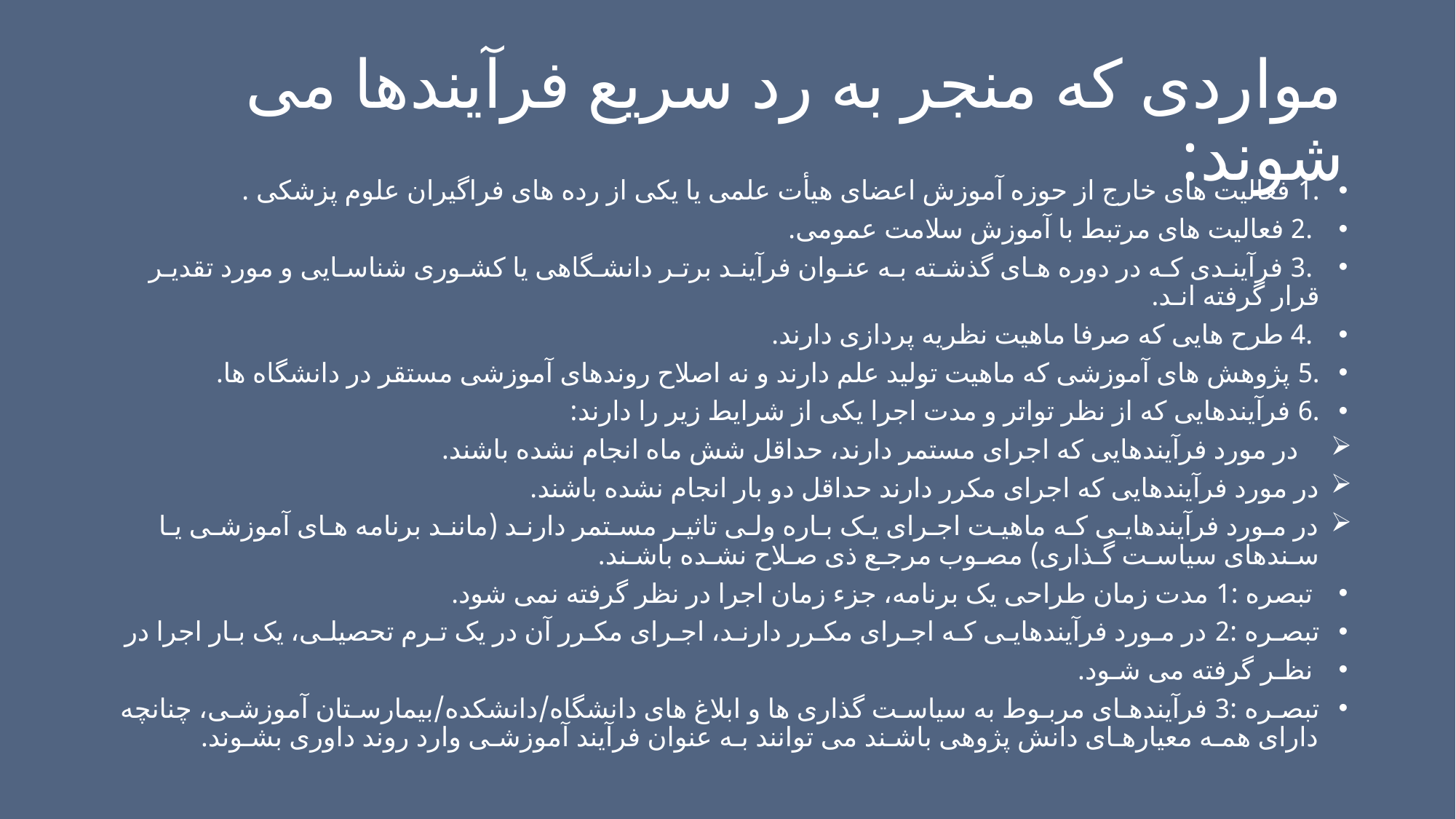

# مواردى که منجر به رد سریع فرآیندها مى شوند:
.1 فعالیت هاى خارج از حوزه آموزش اعضاى هیأت علمى یا یکى از رده هاى فراگیران علوم پزشکى .
 .2 فعالیت هاى مرتبط با آموزش سلامت عمومى.
 .3 فرآینـدى کـه در دوره هـاى گذشـته بـه عنـوان فرآینـد برتـر دانشـگاهى یا کشـورى شناسـایى و مورد تقدیـر قرار گرفته انـد.
 .4 طرح هایى که صرفا ماهیت نظریه پردازى دارند.
.5 پژوهش هاى آموزشى که ماهیت تولید علم دارند و نه اصلاح روندهاى آموزشى مستقر در دانشگاه ها.
.6 فرآیندهایى که از نظر تواتر و مدت اجرا یکى از شرایط زیر را دارند:
   در مورد فرآیندهایى که اجراى مستمر دارند، حداقل شش ماه انجام نشده باشند.
در مورد فرآیندهایى که اجراى مکرر دارند حداقل دو بار انجام نشده باشند.
در مـورد فرآیندهایـى کـه ماهیـت اجـراى یـک بـاره ولـى تاثیـر مسـتمر دارنـد (ماننـد برنامه هـاى آموزشـى یـا سـندهاى سیاسـت گـذارى) مصـوب مرجـع ذى صـلاح نشـده باشـند.
 تبصره :1 مدت زمان طراحى یک برنامه، جزء زمان اجرا در نظر گرفته نمى شود.
تبصـره :2 در مـورد فرآیندهایـى کـه اجـراى مکـرر دارنـد، اجـراى مکـرر آن در یک تـرم تحصیلـى، یک بـار اجرا در
 نظـر گرفته مى شـود.
تبصـره :3 فرآیندهـاى مربـوط به سیاسـت گذارى ها و ابلاغ هاى دانشگاه/دانشکده/بیمارسـتان آموزشـى، چنانچه داراى همـه معیارهـاى دانش پژوهى باشـند مى توانند بـه عنوان فرآیند آموزشـى وارد روند داورى بشـوند.